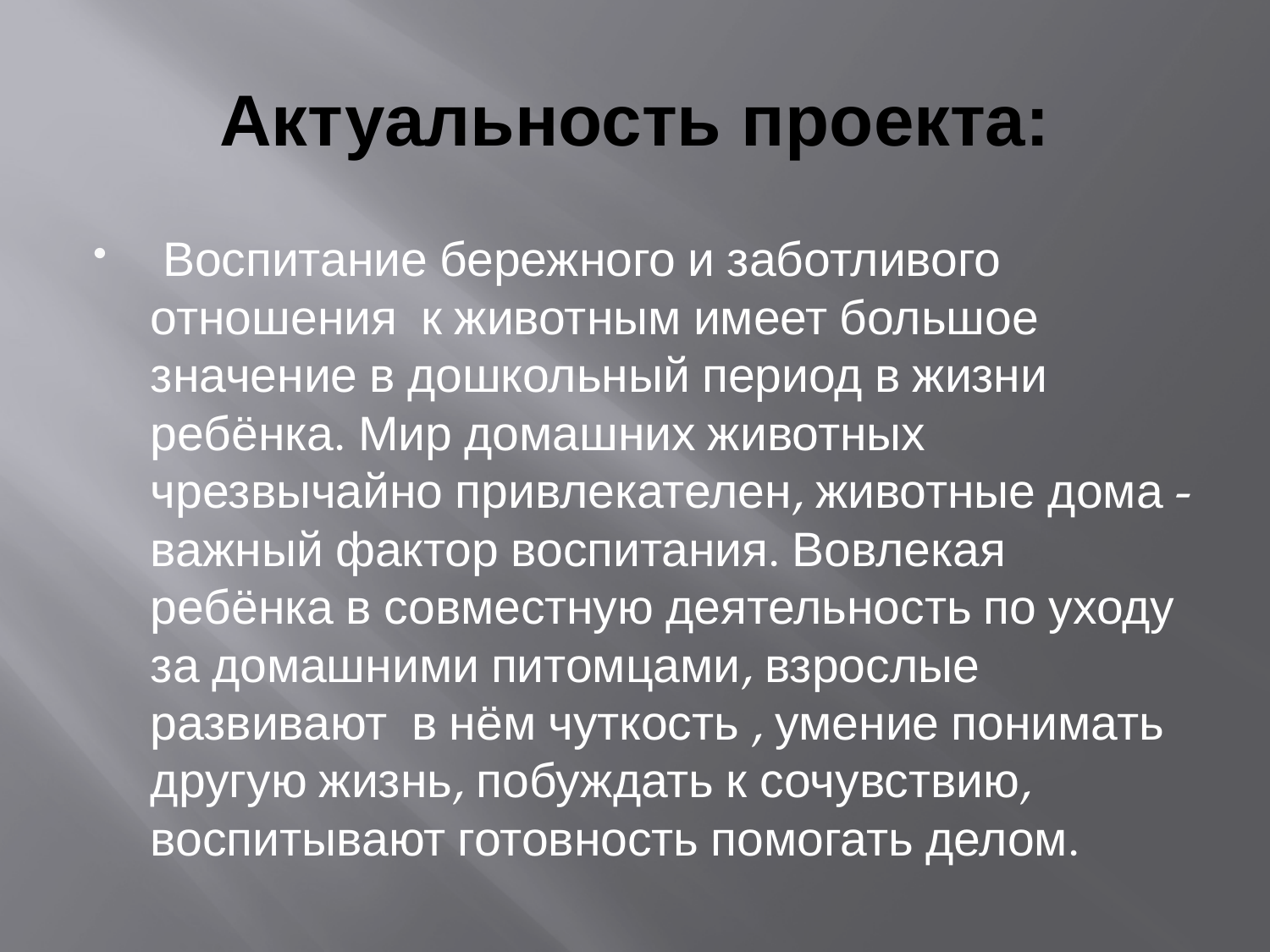

# Актуальность проекта:
 Воспитание бережного и заботливого отношения  к животным имеет большое значение в дошкольный период в жизни ребёнка. Мир домашних животных чрезвычайно привлекателен, животные дома - важный фактор воспитания. Вовлекая ребёнка в совместную деятельность по уходу за домашними питомцами, взрослые развивают  в нём чуткость , умение понимать другую жизнь, побуждать к сочувствию, воспитывают готовность помогать делом.